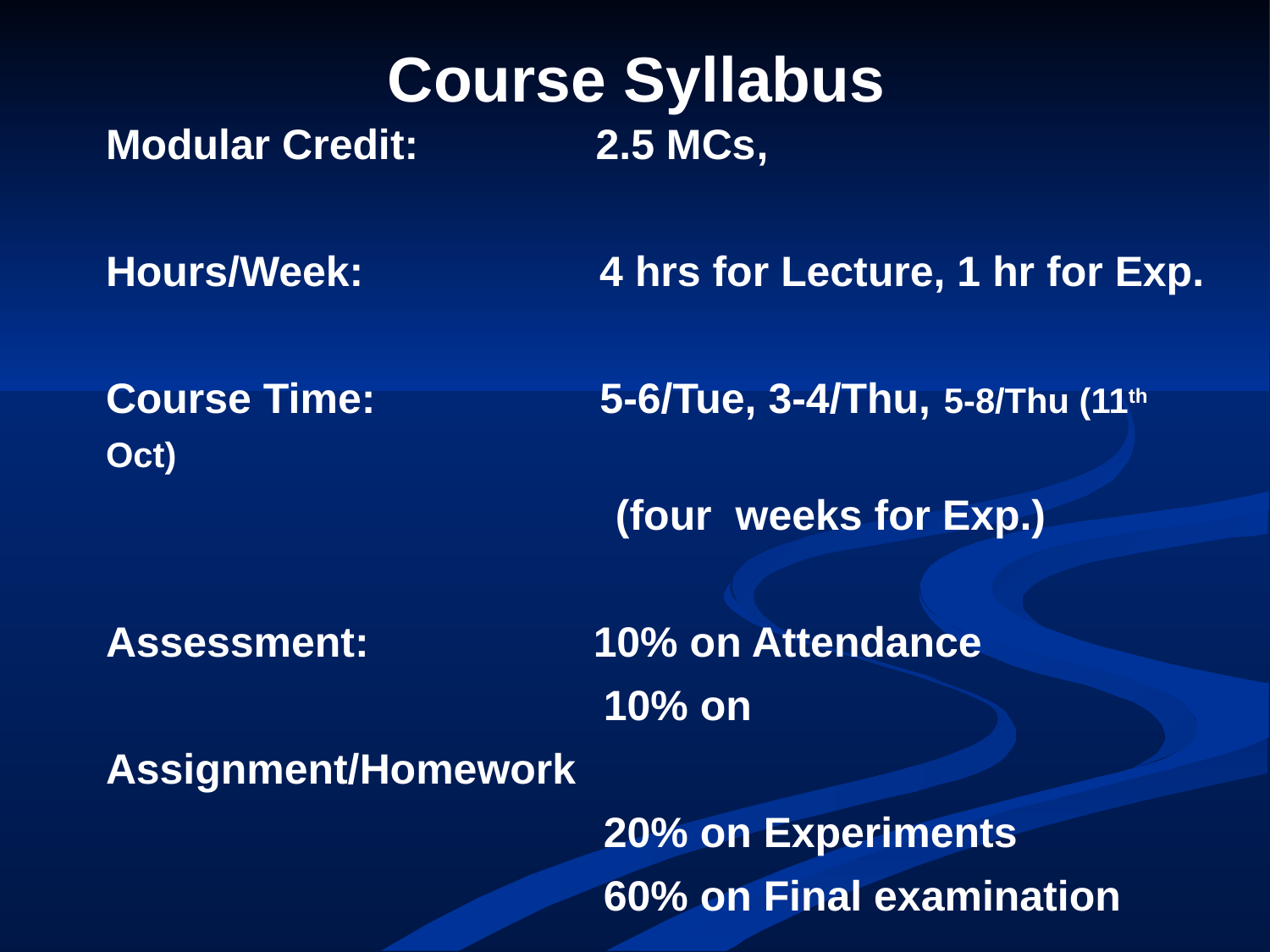

Course Syllabus
Modular Credit:               2.5 MCs,

Hours/Week:                    4 hrs for Lecture, 1 hr for Exp.

Course Time:                   5-6/Tue, 3-4/Thu, 5-8/Thu (11th Oct)
                                           (four  weeks for Exp.)

Assessment:                   10% on Attendance
                                          10% on Assignment/Homework
                                          20% on Experiments
                                          60% on Final examination